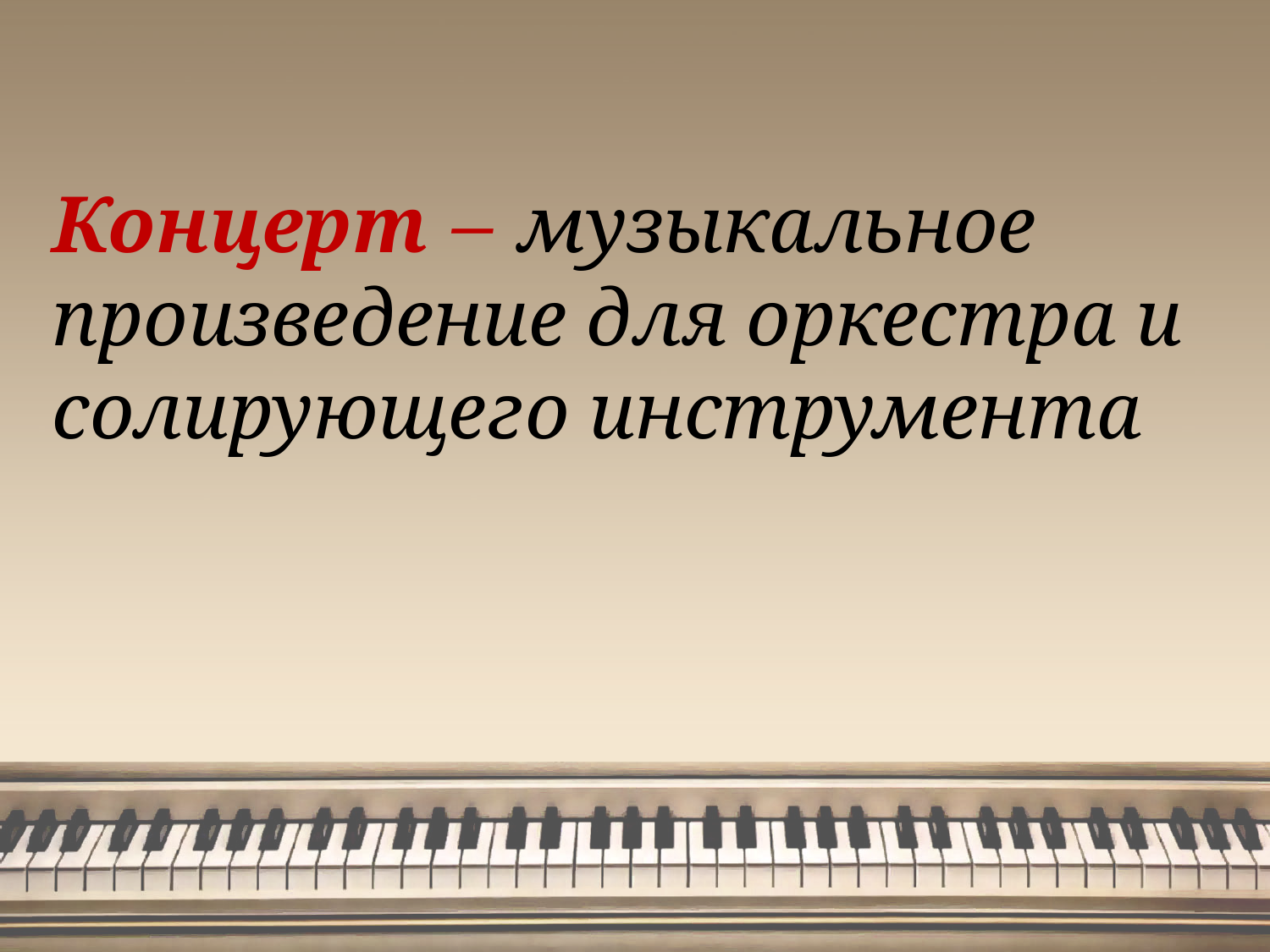

Концерт – музыкальное произведение для оркестра и солирующего инструмента